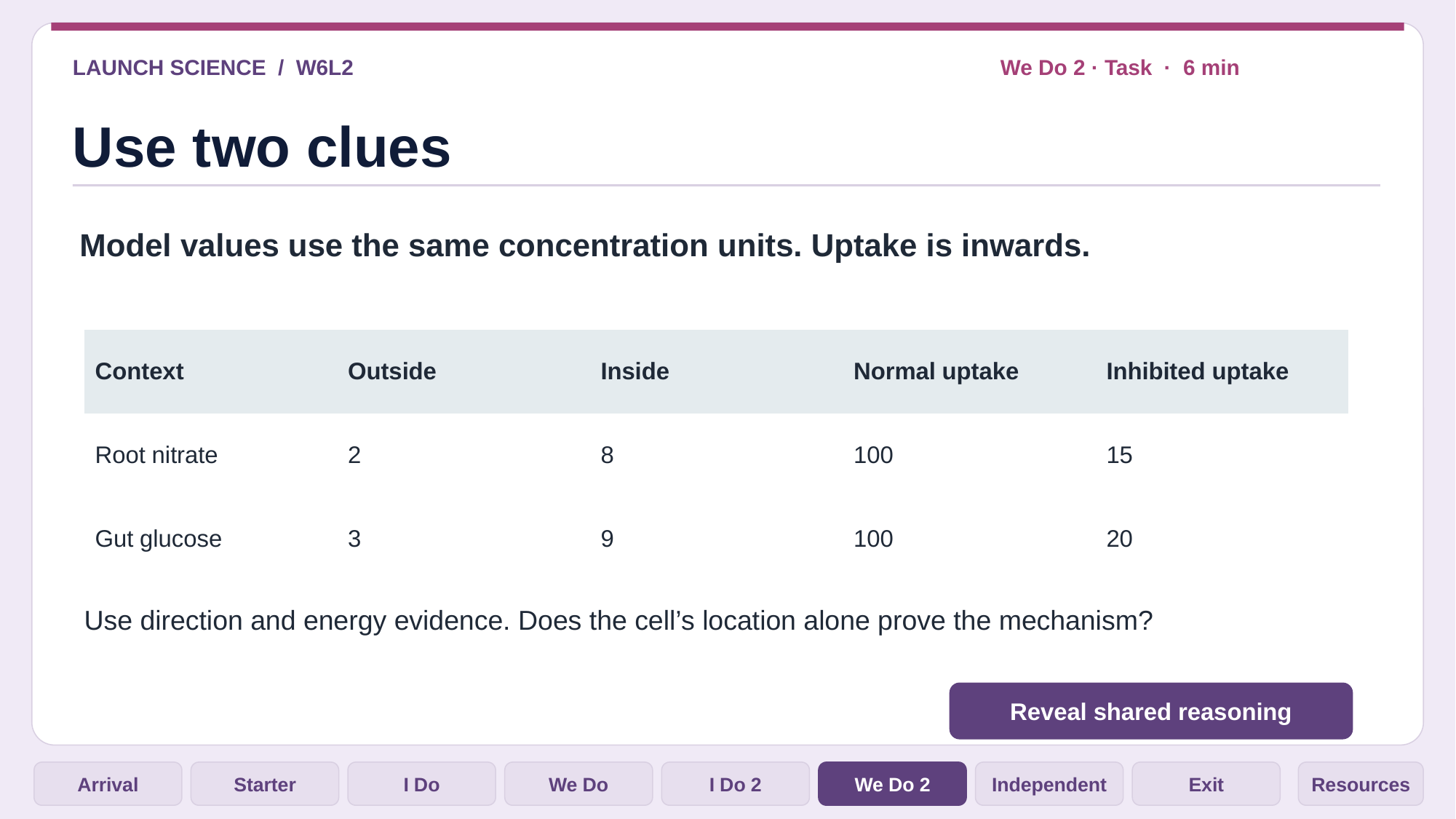

LAUNCH SCIENCE  /  W6L2
We Do 2 · Task  ·  6 min
Use two clues

Model values use the same concentration units. Uptake is inwards.
| Context | Outside | Inside | Normal uptake | Inhibited uptake |
| --- | --- | --- | --- | --- |
| Root nitrate | 2 | 8 | 100 | 15 |
| Gut glucose | 3 | 9 | 100 | 20 |
Use direction and energy evidence. Does the cell’s location alone prove the mechanism?
Reveal shared reasoning
Arrival
Starter
I Do
We Do
I Do 2
We Do 2
Independent
Exit
Resources